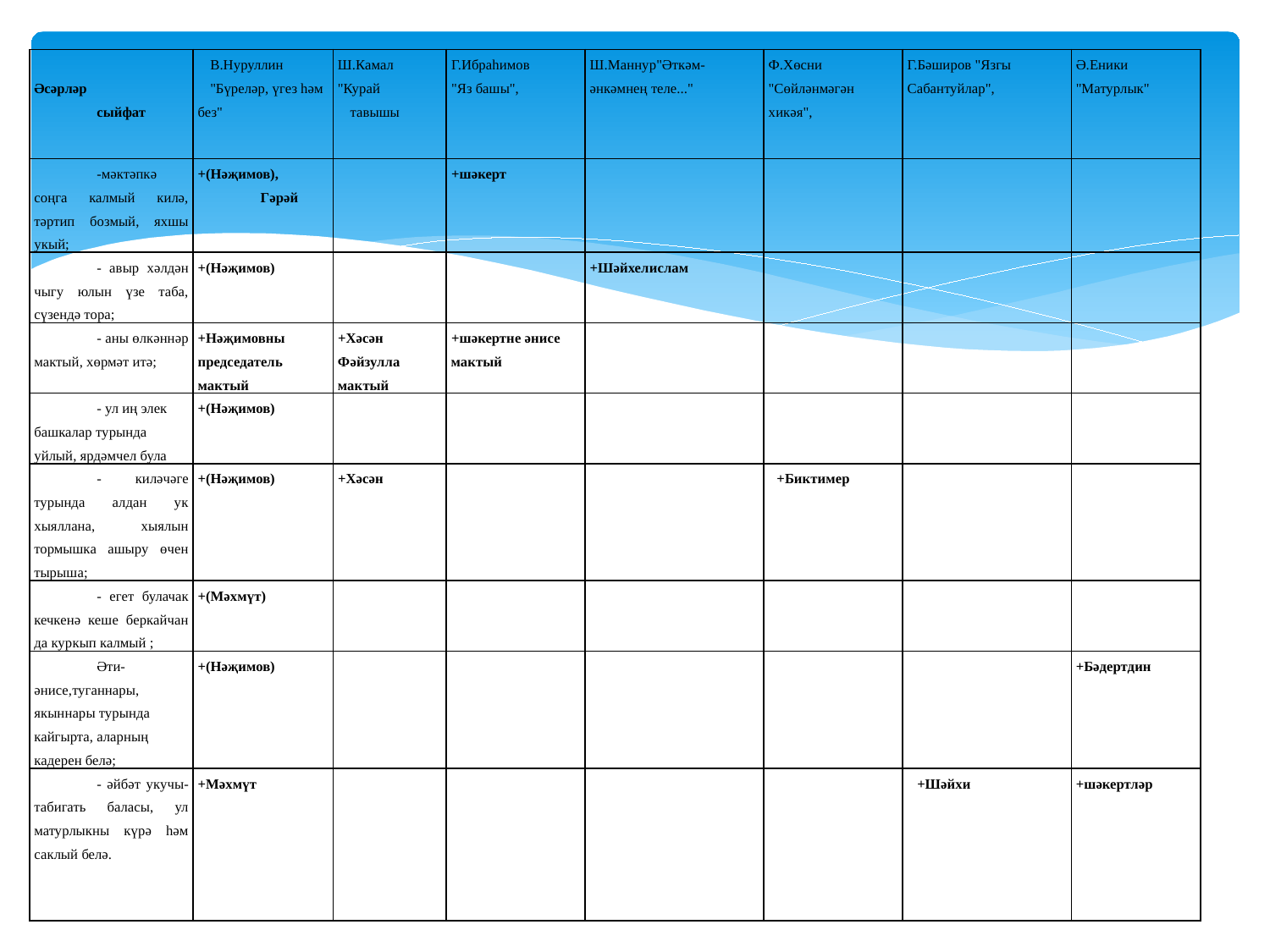

#
| Әсәрләр сыйфат | В.Нуруллин "Бүреләр, үгез һәм без" | Ш.Камал "Курай тавышы | Г.Ибраһимов "Яз башы", | Ш.Маннур"Әткәм-әнкәмнең теле..." | Ф.Хөсни "Сөйләнмәгән хикәя", | Г.Бәширов "Язгы Сабантуйлар", | Ә.Еники "Матурлык" |
| --- | --- | --- | --- | --- | --- | --- | --- |
| -мәктәпкә соңга калмый килә, тәртип бозмый, яхшы укый; | +(Нәҗимов), Гәрәй |  | +шәкерт |  |  |  |  |
| - авыр хәлдән чыгу юлын үзе таба, сүзендә тора; | +(Нәҗимов) |  |  | +Шәйхелислам |  |  |  |
| - аны өлкәннәр мактый, хөрмәт итә; | +Нәҗимовны председатель мактый | +Хәсән Фәйзулла мактый | +шәкертне әнисе мактый |  |  |  |  |
| - ул иң элек башкалар турында уйлый, ярдәмчел була | +(Нәҗимов) |  |  |  |  |  |  |
| - киләчәге турында алдан ук хыяллана, хыялын тормышка ашыру өчен тырыша; | +(Нәҗимов) | +Хәсән |  |  | +Биктимер |  |  |
| - егет булачак кечкенә кеше беркайчан да куркып калмый ; | +(Мәхмүт) |  |  |  |  |  |  |
| Әти-әнисе,туганнары, якыннары турында кайгырта, аларның кадерен белә; | +(Нәҗимов) |  |  |  |  |  | +Бәдертдин |
| - әйбәт укучы- табигать баласы, ул матурлыкны күрә һәм саклый белә. | +Мәхмүт |  |  |  |  | +Шәйхи | +шәкертләр |